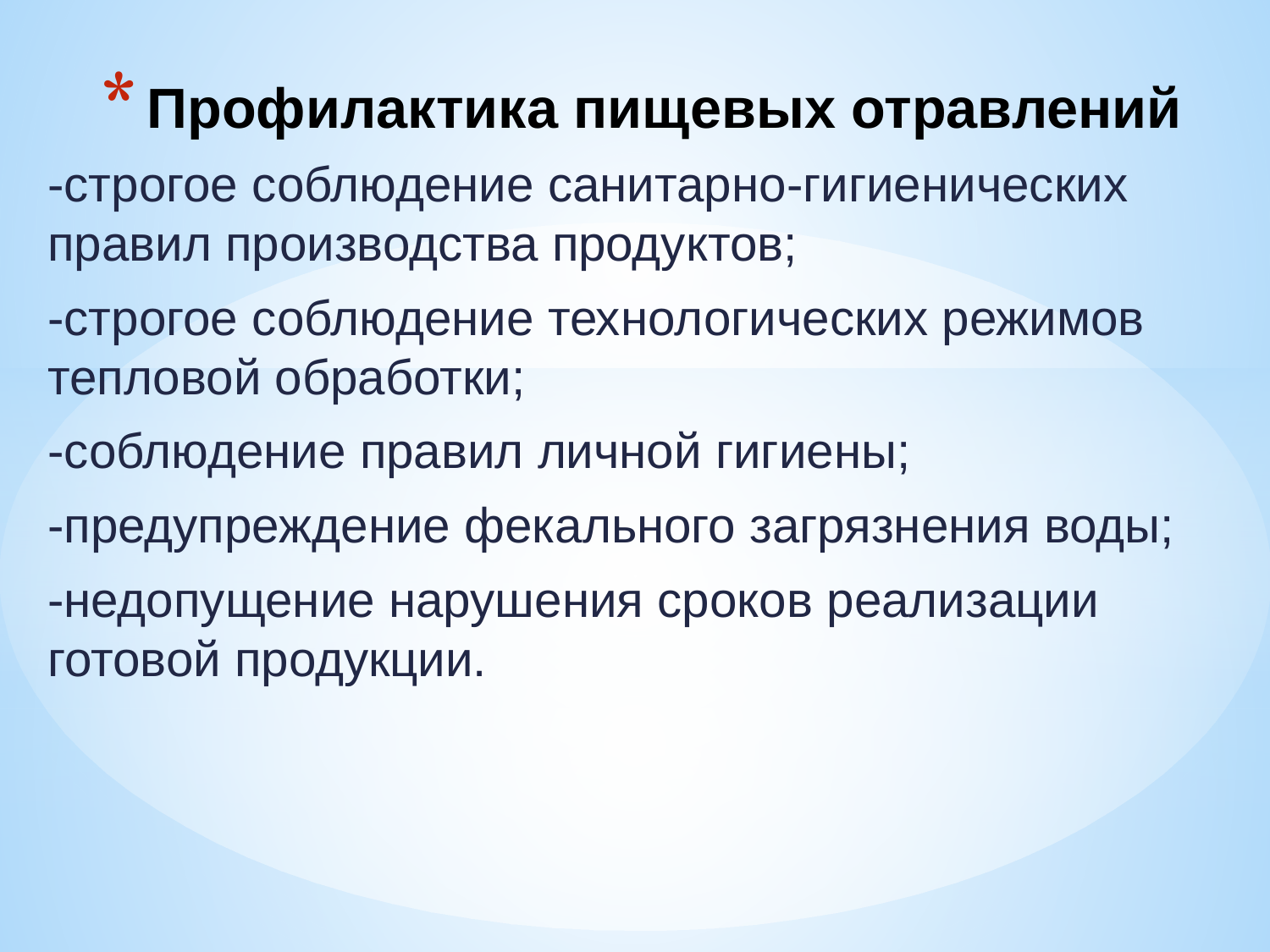

# Профилактика пищевых отравлений
-строгое соблюдение санитарно-гигиенических правил производства продуктов;
-строгое соблюдение технологических режимов тепловой обработки;
-соблюдение правил личной гигиены;
-предупреждение фекального загрязнения воды;
-недопущение нарушения сроков реализации готовой продукции.